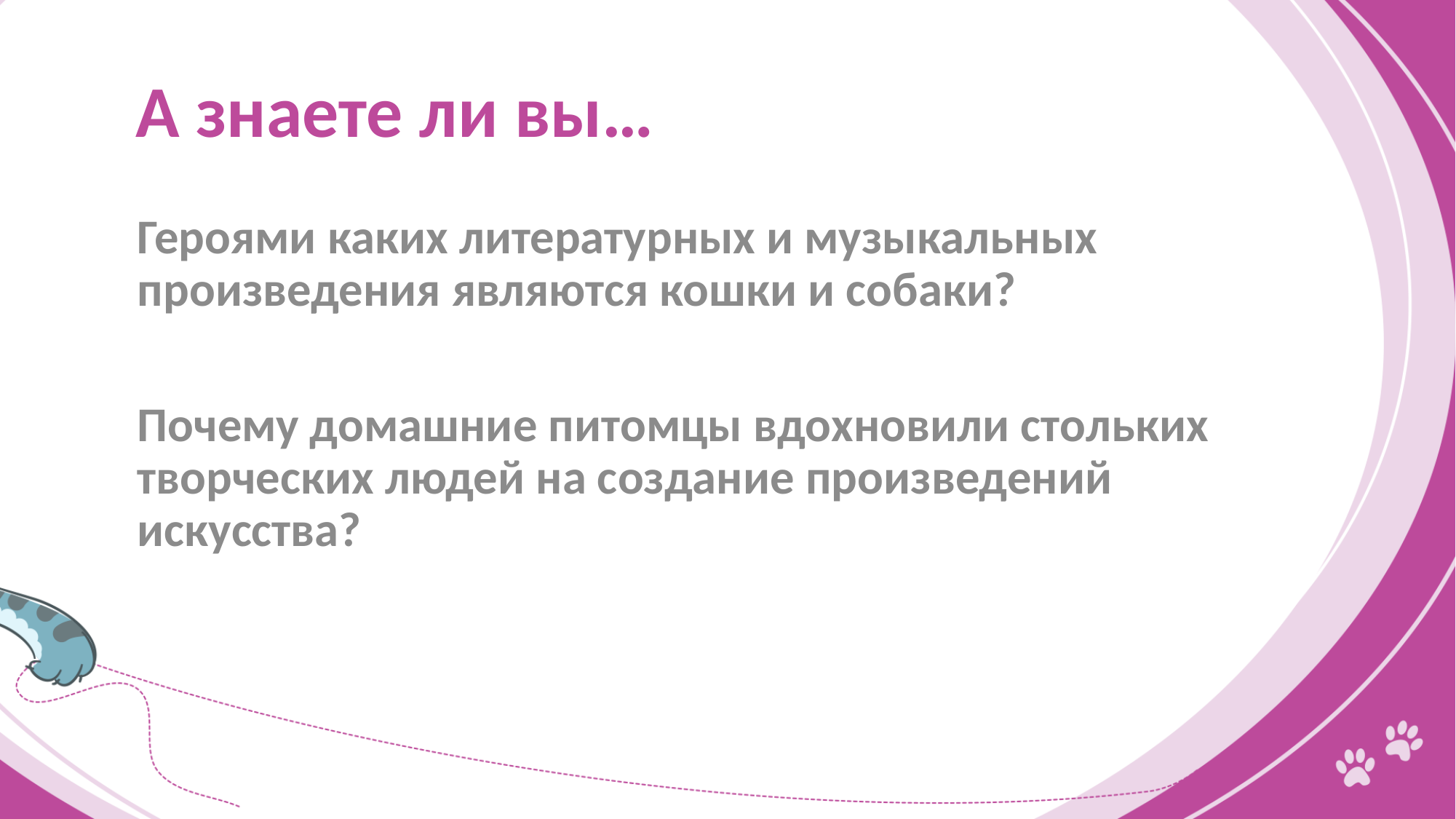

# А знаете ли вы…
Героями каких литературных и музыкальных произведения являются кошки и собаки?

Почему домашние питомцы вдохновили стольких творческих людей на создание произведений искусства?